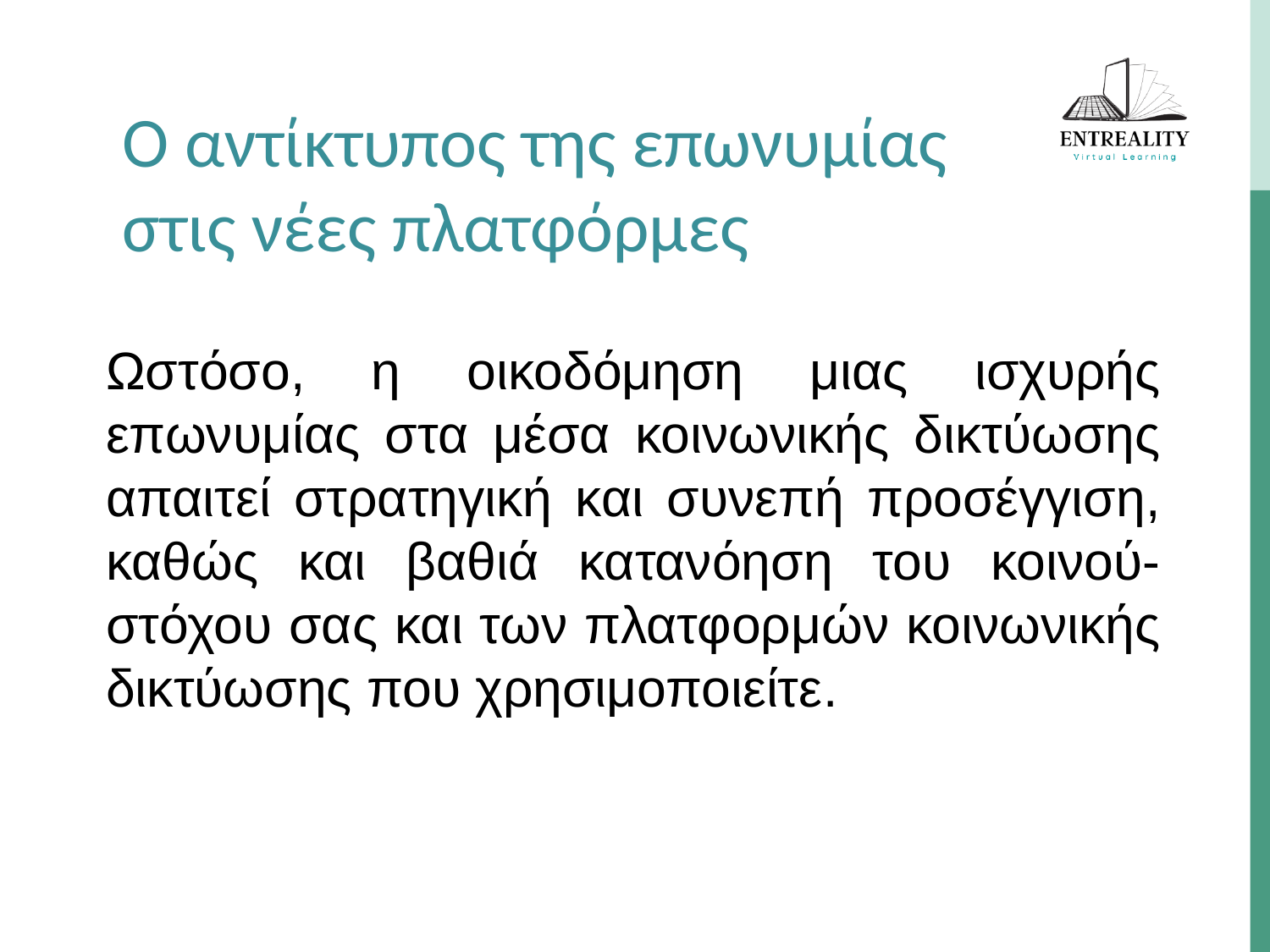

Ο αντίκτυπος της επωνυμίας στις νέες πλατφόρμες
Ωστόσο, η οικοδόμηση μιας ισχυρής επωνυμίας στα μέσα κοινωνικής δικτύωσης απαιτεί στρατηγική και συνεπή προσέγγιση, καθώς και βαθιά κατανόηση του κοινού-στόχου σας και των πλατφορμών κοινωνικής δικτύωσης που χρησιμοποιείτε.